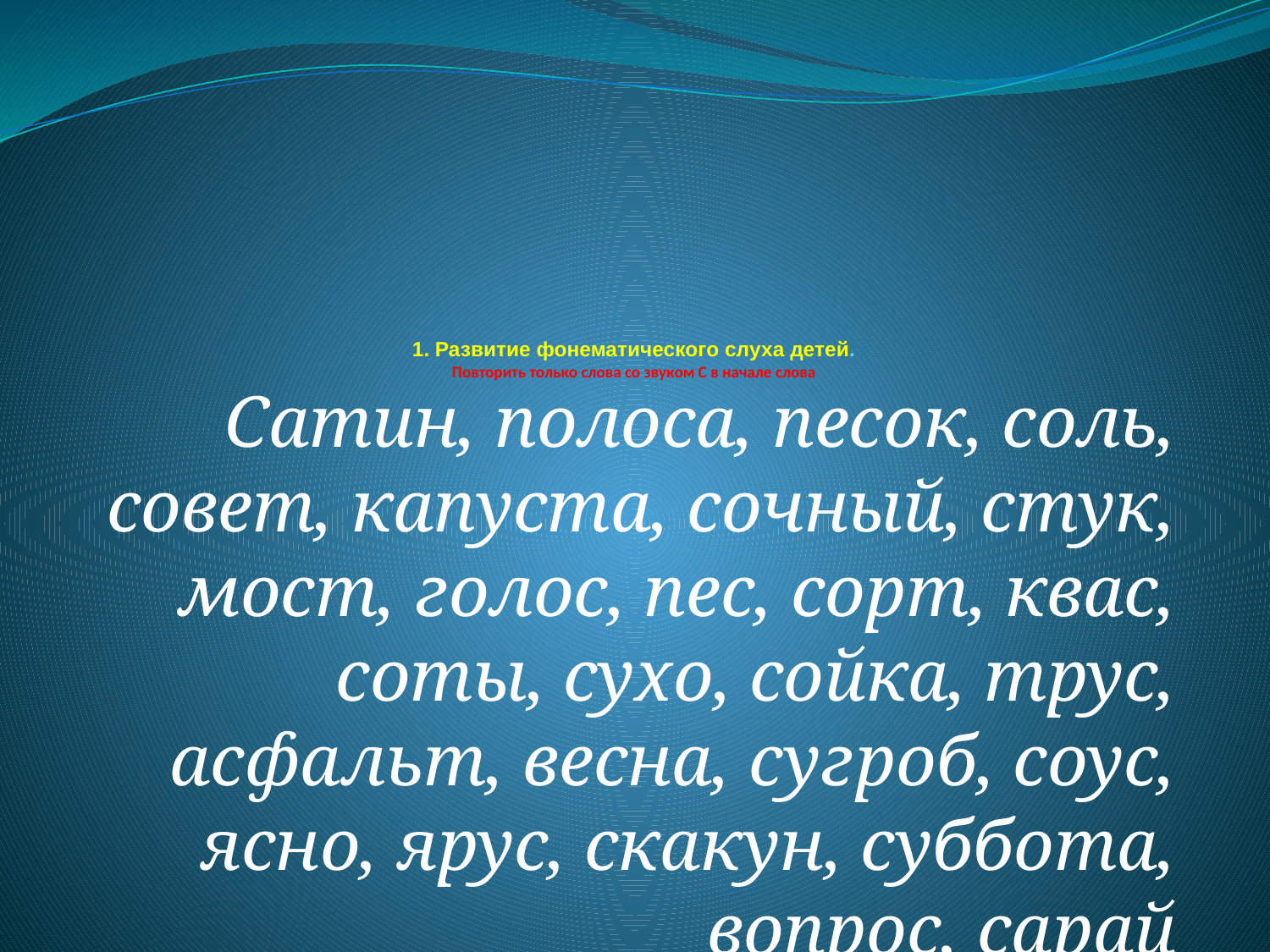

# 1. Развитие фонематического слуха детей. Повторить только слова со звуком С в начале слова
Сатин, полоса, песок, соль, совет, капуста, сочный, стук, мост, голос, пес, сорт, квас, соты, сухо, сойка, трус, асфальт, весна, сугроб, соус, ясно, ярус, скакун, суббота, вопрос, сарай